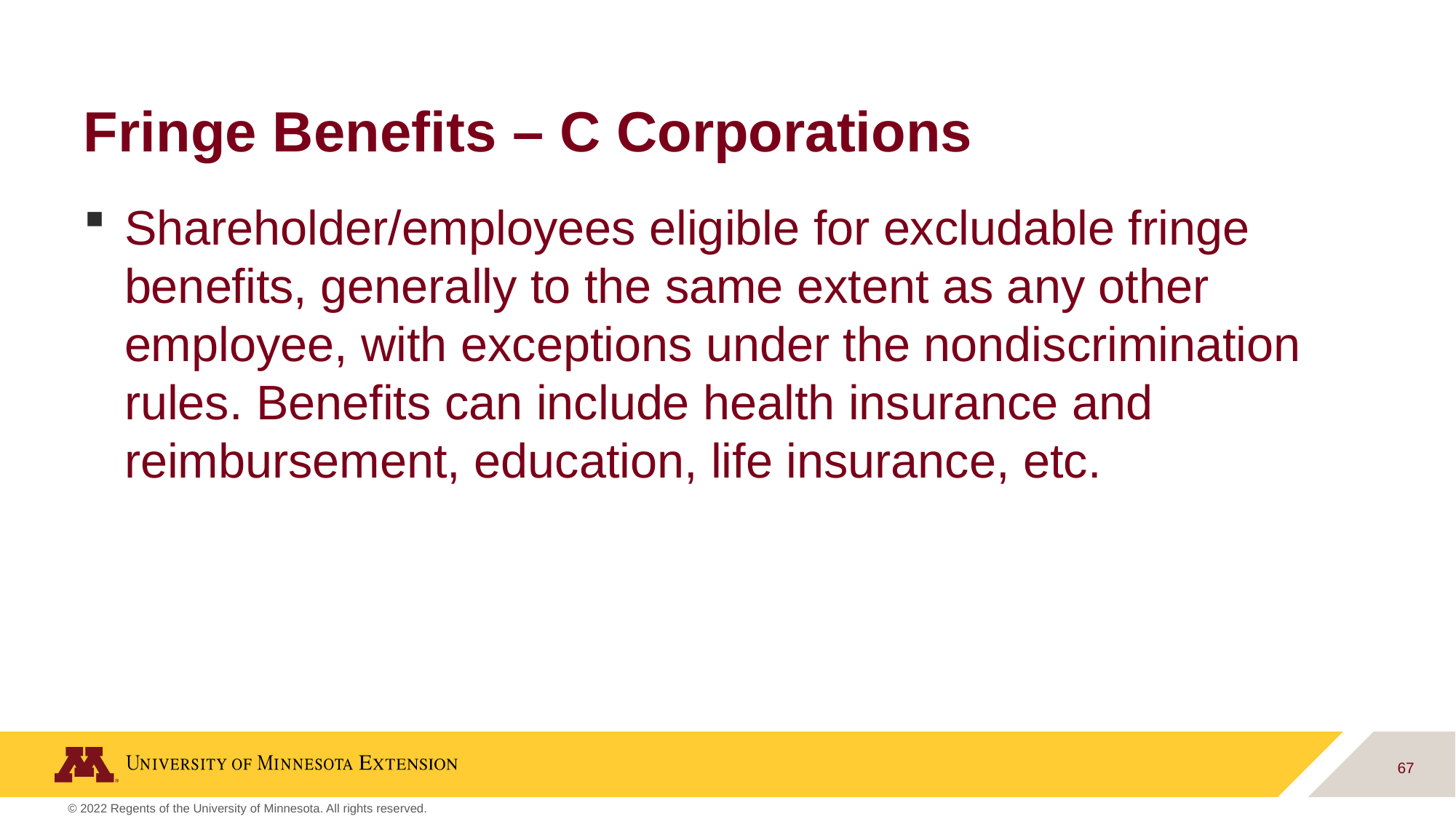

# Fringe Benefits – C Corporations
Shareholder/employees eligible for excludable fringe benefits, generally to the same extent as any other employee, with exceptions under the nondiscrimination rules. Benefits can include health insurance and reimbursement, education, life insurance, etc.